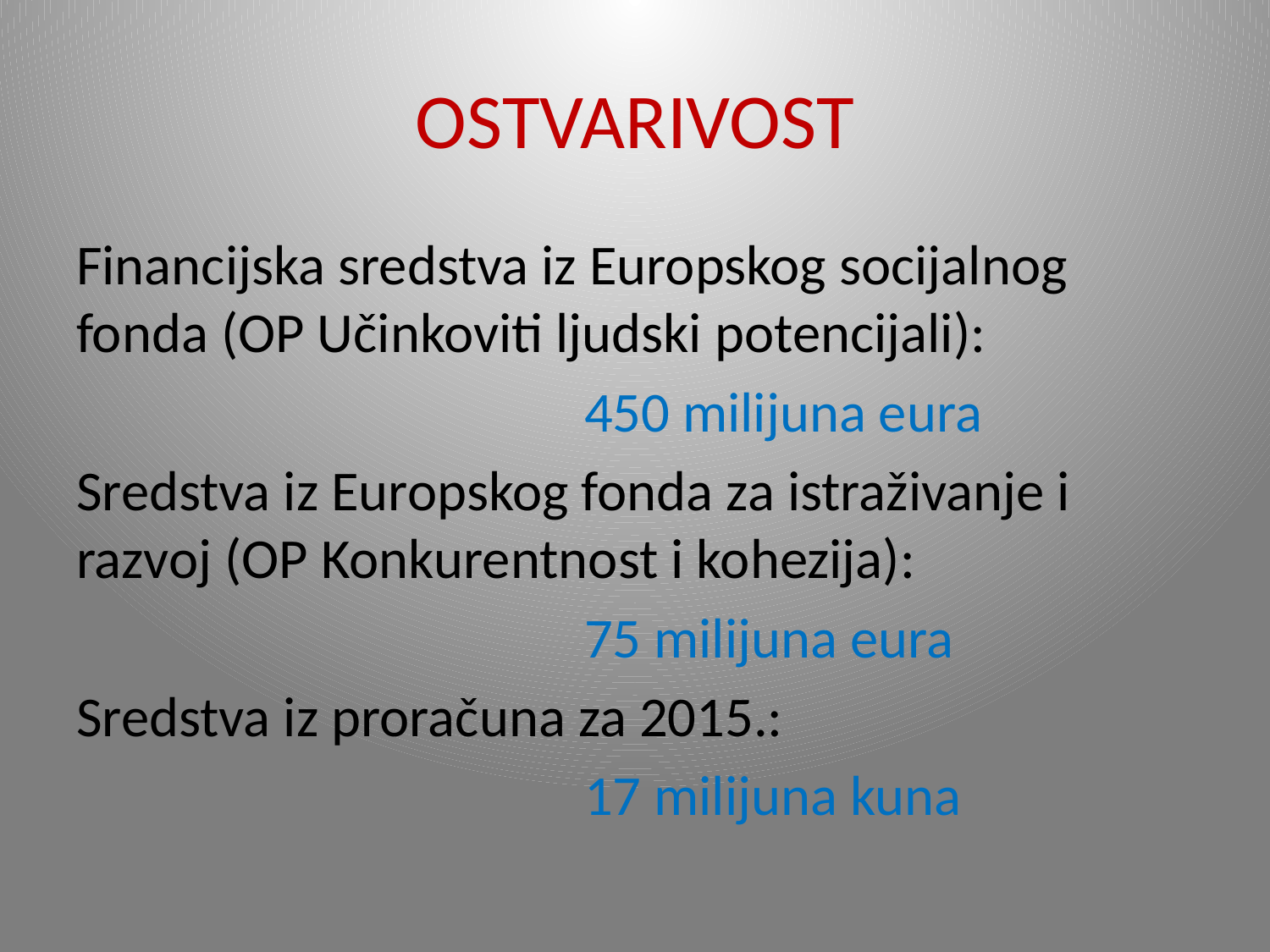

# OSTVARIVOST
Financijska sredstva iz Europskog socijalnog fonda (OP Učinkoviti ljudski potencijali):
				450 milijuna eura
Sredstva iz Europskog fonda za istraživanje i razvoj (OP Konkurentnost i kohezija):
				75 milijuna eura
Sredstva iz proračuna za 2015.:
				17 milijuna kuna